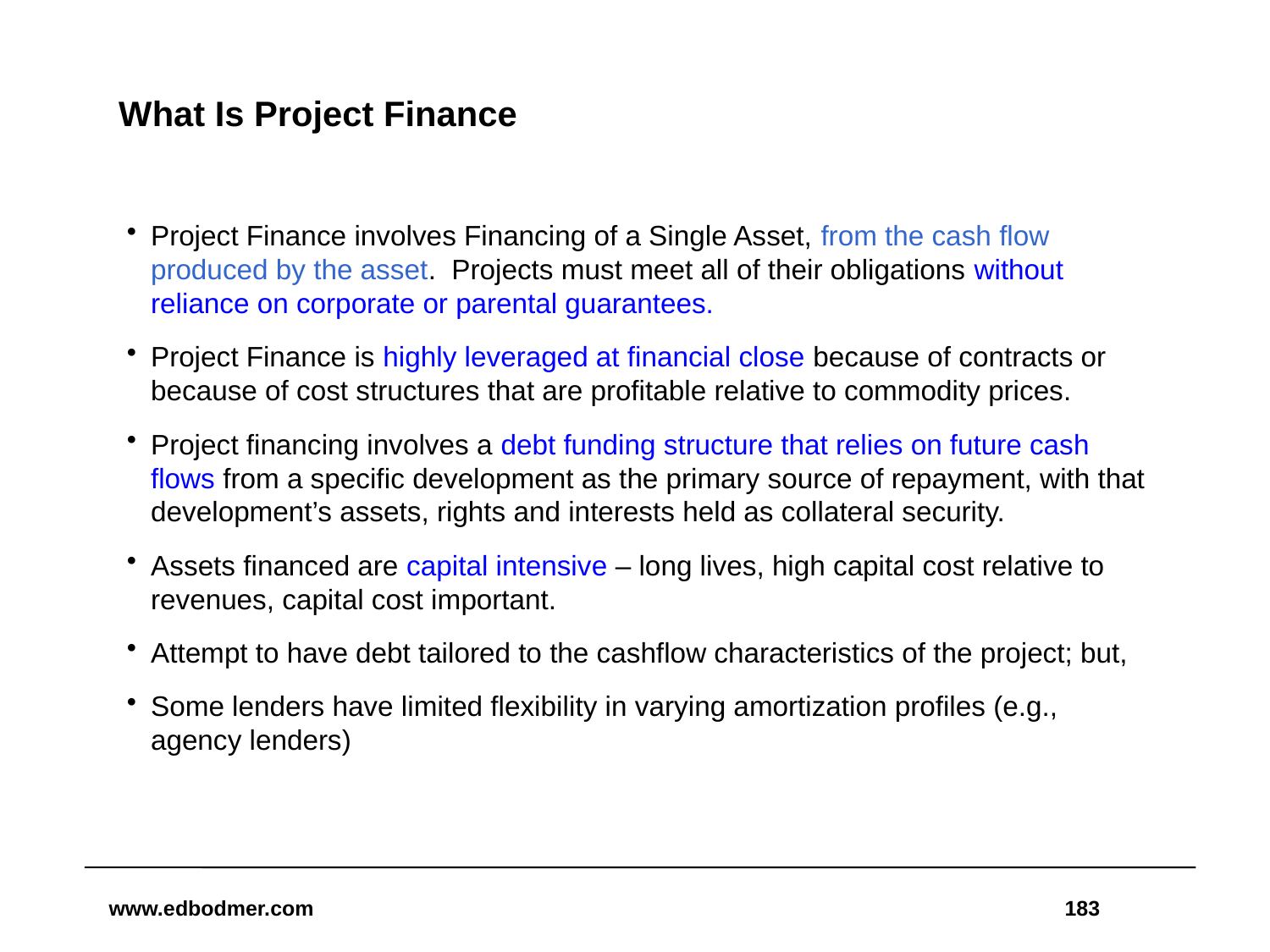

# What Is Project Finance
Project Finance involves Financing of a Single Asset, from the cash flow produced by the asset.  Projects must meet all of their obligations without reliance on corporate or parental guarantees.
Project Finance is highly leveraged at financial close because of contracts or because of cost structures that are profitable relative to commodity prices.
Project financing involves a debt funding structure that relies on future cash flows from a specific development as the primary source of repayment, with that development’s assets, rights and interests held as collateral security.
Assets financed are capital intensive – long lives, high capital cost relative to revenues, capital cost important.
Attempt to have debt tailored to the cashflow characteristics of the project; but,
Some lenders have limited flexibility in varying amortization profiles (e.g., agency lenders)